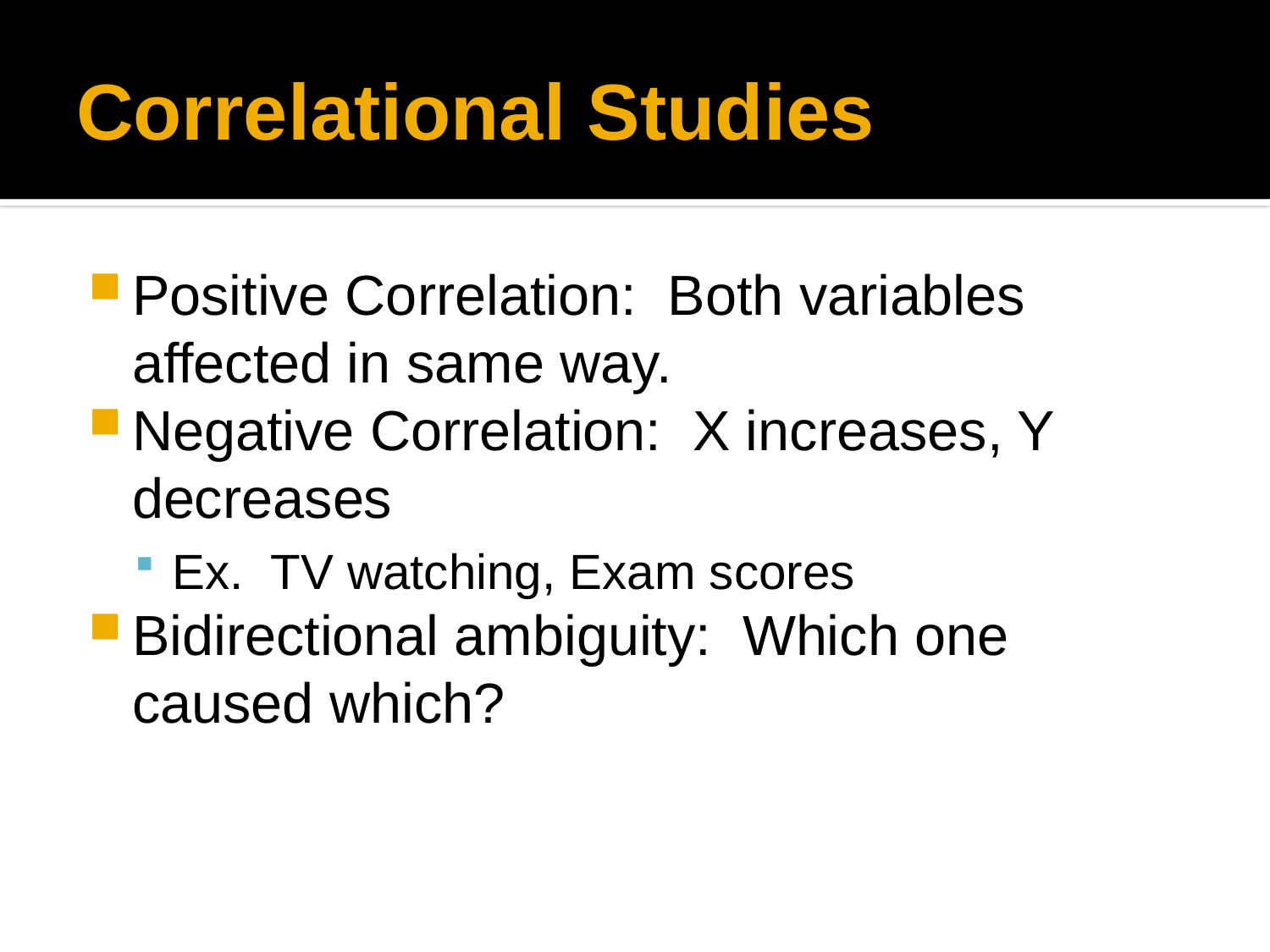

# Correlational Studies
Positive Correlation:  Both variables affected in same way.
Negative Correlation:  X increases, Y decreases
Ex.  TV watching, Exam scores
Bidirectional ambiguity:  Which one caused which?